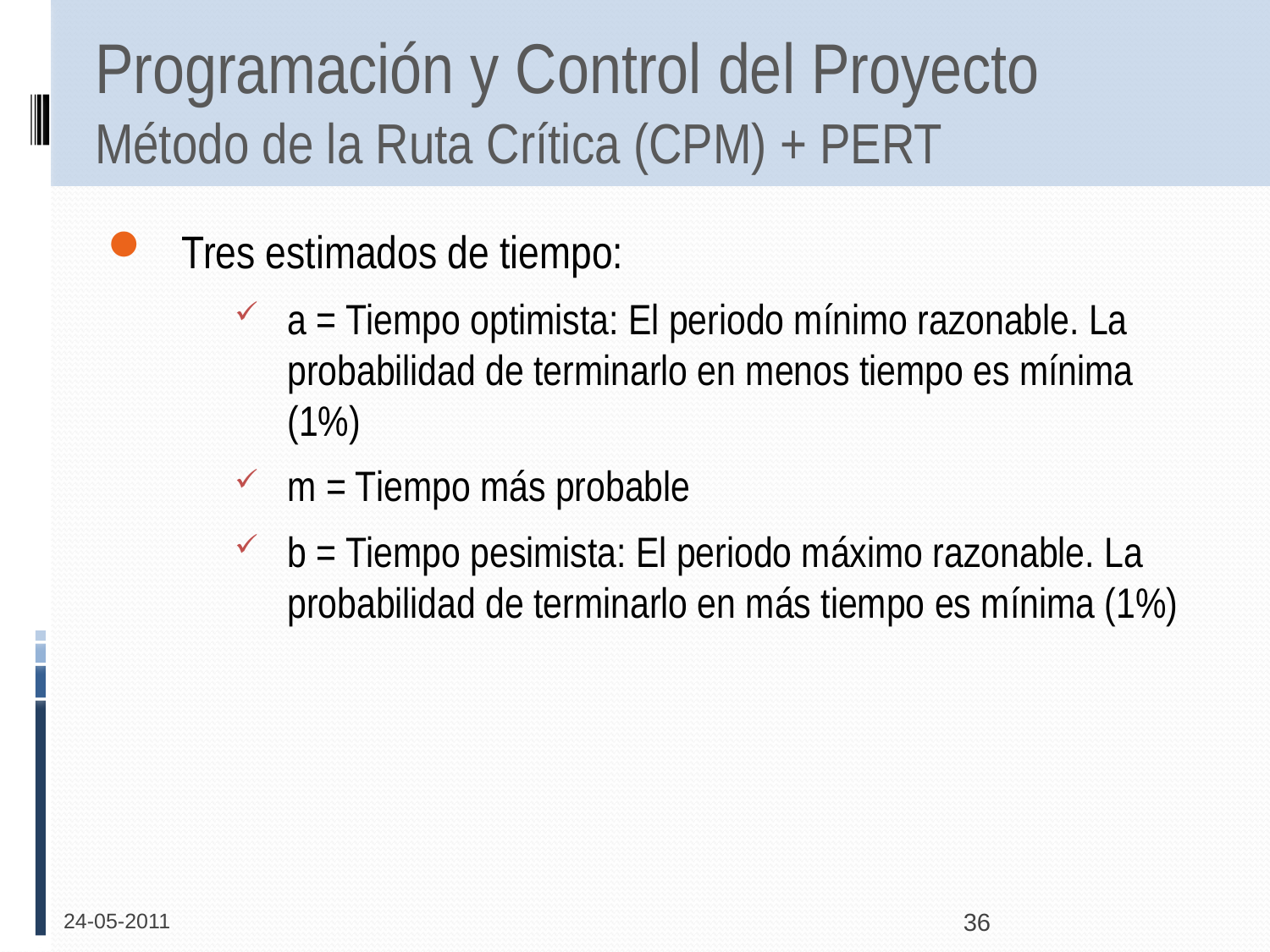

# Programación y Control del Proyecto Método de la Ruta Crítica (CPM) + PERT
Tres estimados de tiempo:
a = Tiempo optimista: El periodo mínimo razonable. La probabilidad de terminarlo en menos tiempo es mínima (1%)
m = Tiempo más probable
b = Tiempo pesimista: El periodo máximo razonable. La probabilidad de terminarlo en más tiempo es mínima (1%)

24-05-2011
36